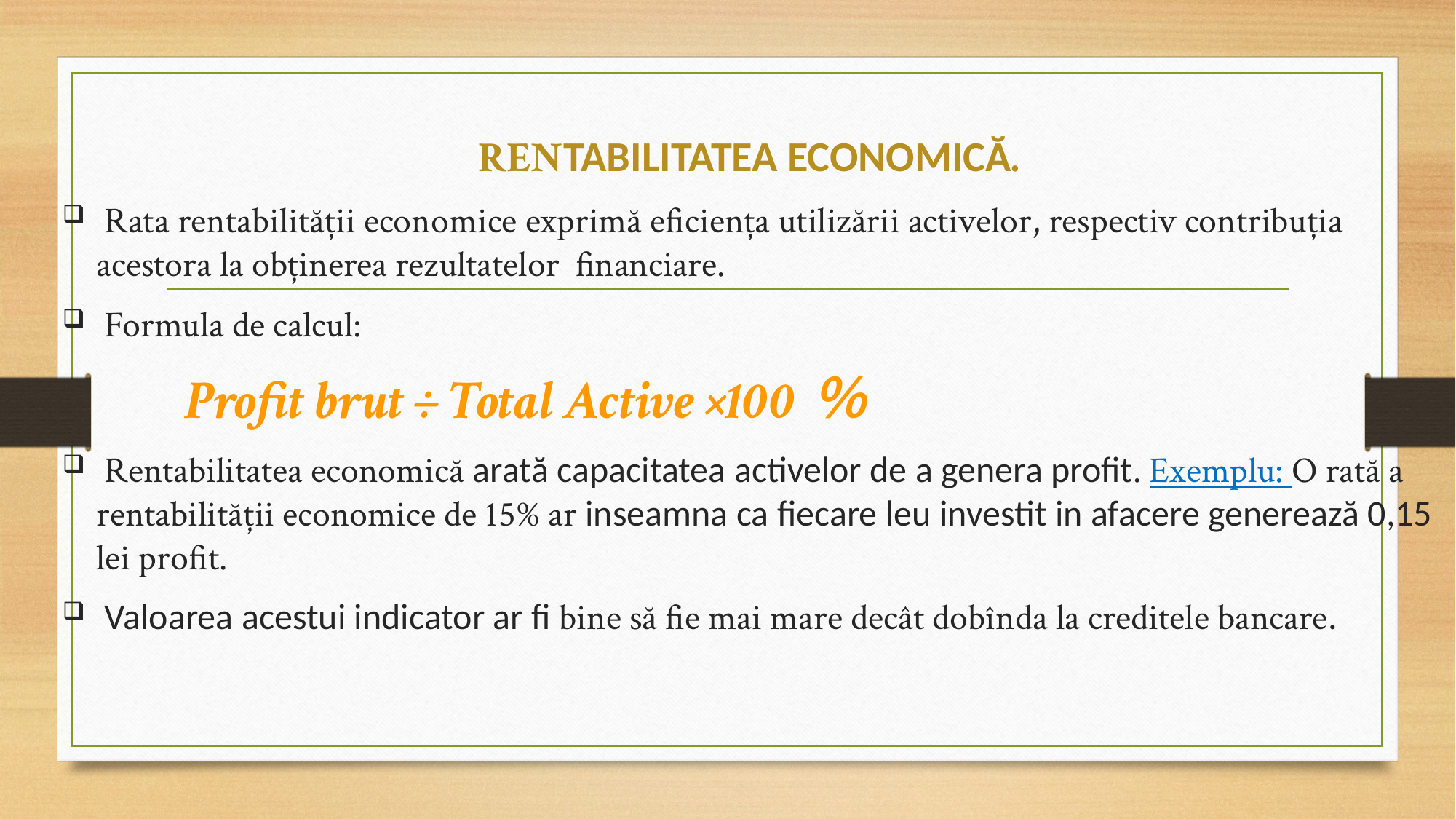

RENTABILITATEA ECONOMICĂ.
 Rata rentabilității economice exprimă eficienţa utilizării activelor, respectiv contribuţia acestora la obţinerea rezultatelor  financiare.
 Formula de calcul:
               Profit brut ÷ Total Active ×100％
 Rentabilitatea economică arată capacitatea activelor de a genera profit. Exemplu: O rată a rentabilității economice de 15% ar inseamna ca fiecare leu investit in afacere generează 0,15 lei profit.
 Valoarea acestui indicator ar fi bine să fie mai mare decât dobînda la creditele bancare.